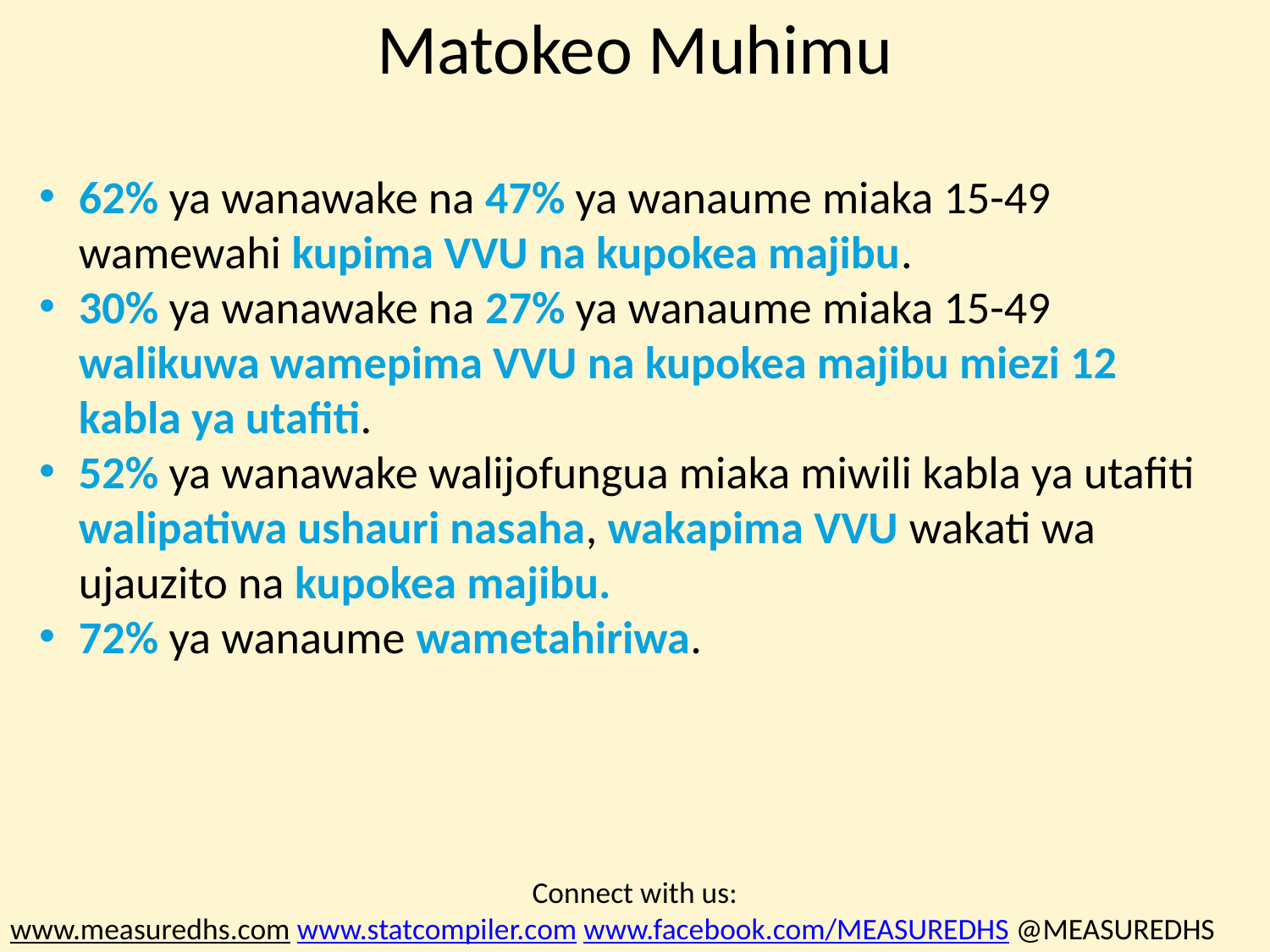

# Matokeo Muhimu
62% ya wanawake na 47% ya wanaume miaka 15-49 wamewahi kupima VVU na kupokea majibu.
30% ya wanawake na 27% ya wanaume miaka 15-49 walikuwa wamepima VVU na kupokea majibu miezi 12 kabla ya utafiti.
52% ya wanawake walijofungua miaka miwili kabla ya utafiti  walipatiwa ushauri nasaha, wakapima VVU wakati wa ujauzito na kupokea majibu.
72% ya wanaume wametahiriwa.
Connect with us:
www.measuredhs.com www.statcompiler.com www.facebook.com/MEASUREDHS @MEASUREDHS